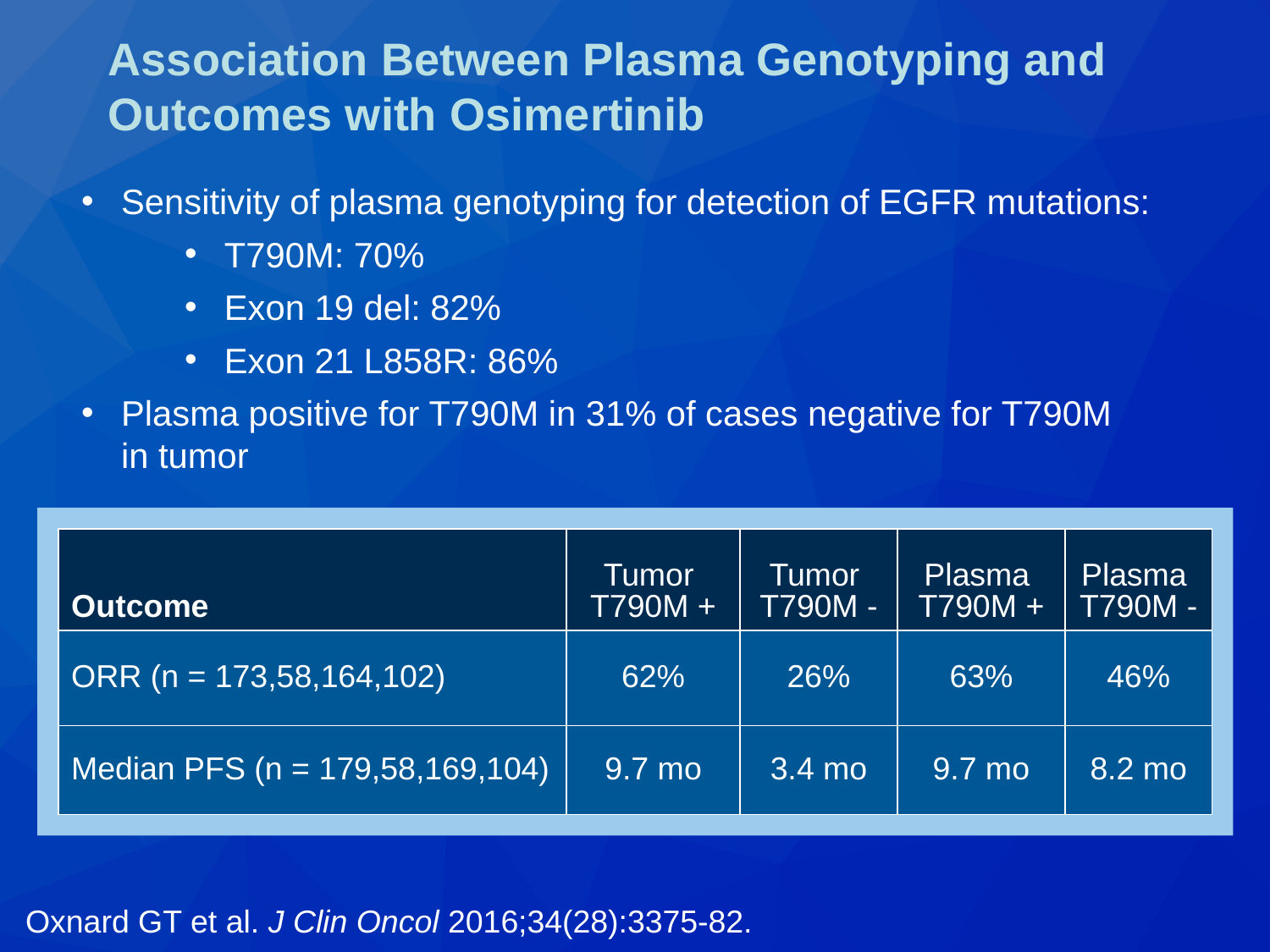

# Association Between Plasma Genotyping and Outcomes with Osimertinib
Sensitivity of plasma genotyping for detection of EGFR mutations:
T790M: 70%
Exon 19 del: 82%
Exon 21 L858R: 86%
Plasma positive for T790M in 31% of cases negative for T790M
in tumor

| Outcome | Tumor T790M + | Tumor T790M - | Plasma T790M + | Plasma T790M - |
| --- | --- | --- | --- | --- |
| ORR (n = 173,58,164,102) | 62% | 26% | 63% | 46% |
| Median PFS (n = 179,58,169,104) | 9.7 mo | 3.4 mo | 9.7 mo | 8.2 mo |
Oxnard GT et al. J Clin Oncol 2016;34(28):3375-82.